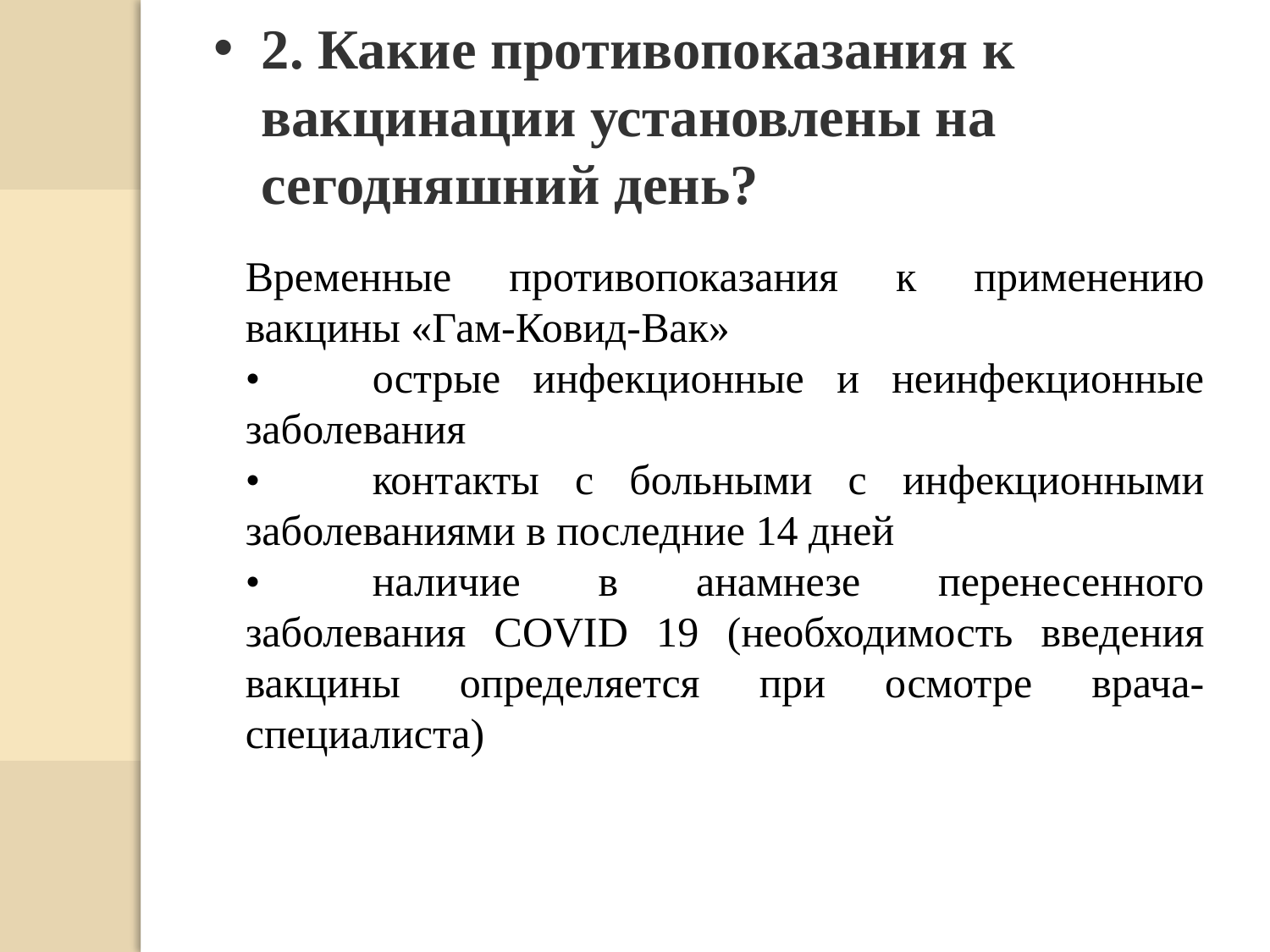

2. Какие противопоказания к вакцинации установлены на сегодняшний день?
Временные противопоказания к применению вакцины «Гам-Ковид-Вак»
•	острые инфекционные и неинфекционные заболевания
•	контакты с больными с инфекционными заболеваниями в последние 14 дней
•	наличие в анамнезе перенесенного заболевания COVID 19 (необходимость введения вакцины определяется при осмотре врача-специалиста)